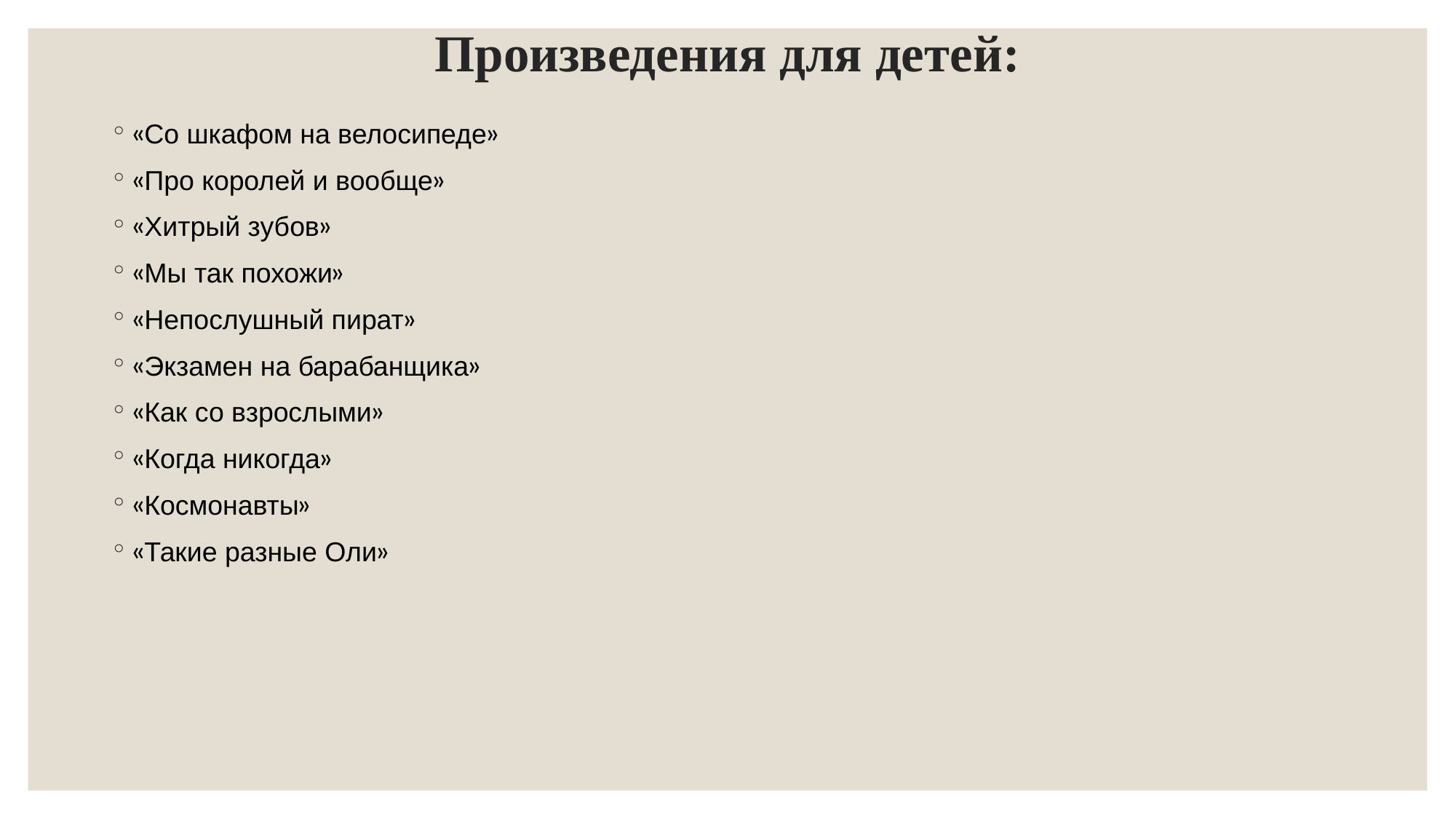

# Произведения для детей:
«Со шкафом на велосипеде»
«Про королей и вообще»
«Хитрый зубов»
«Мы так похожи»
«Непослушный пират»
«Экзамен на барабанщика»
«Как со взрослыми»
«Когда никогда»
«Космонавты»
«Такие разные Оли»